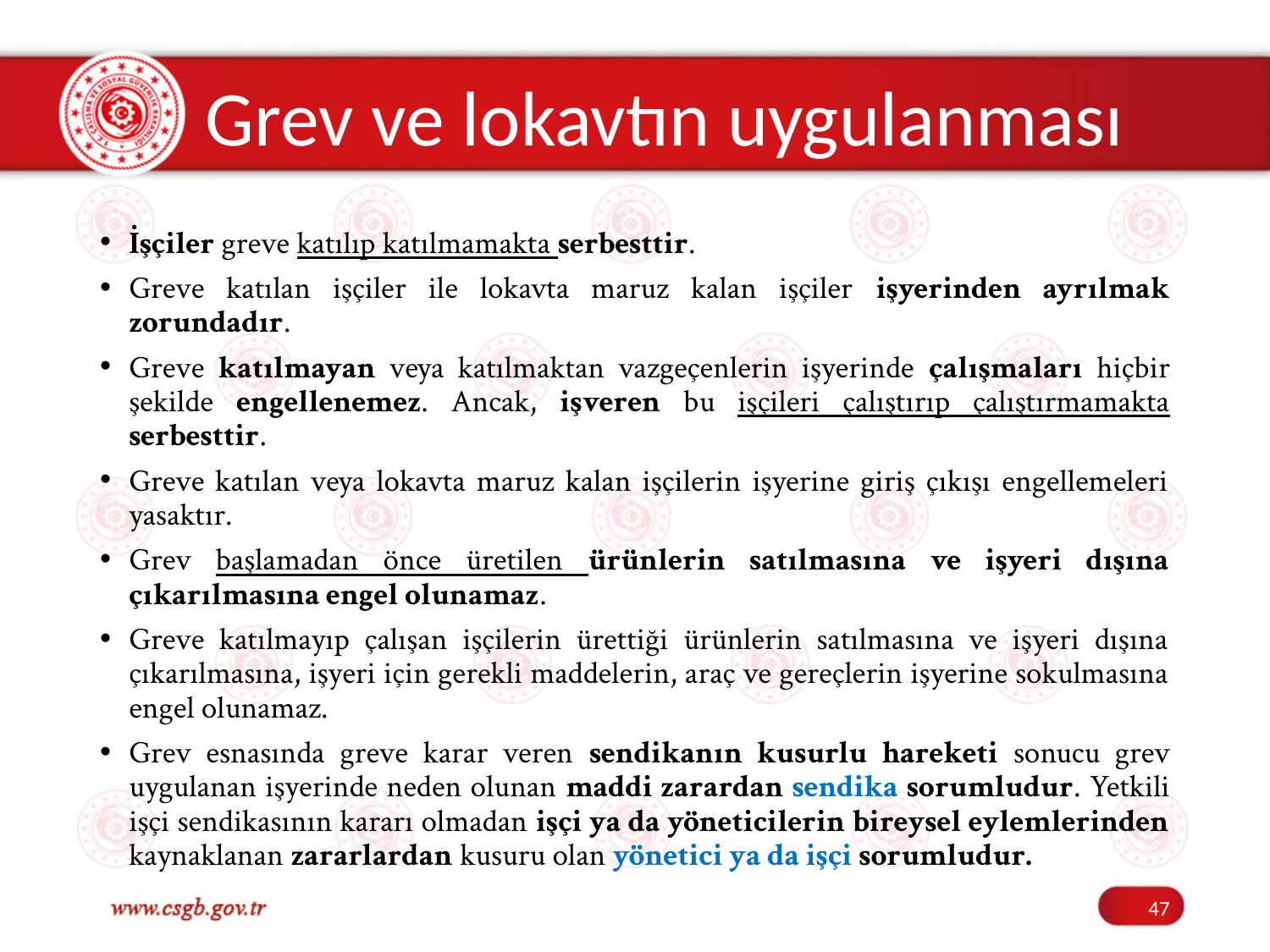

# Grev ve lokavtın uygulanması
İşçiler greve katılıp katılmamakta serbesttir.
Greve katılan işçiler ile lokavta maruz kalan işçiler işyerinden ayrılmak zorundadır.
Greve katılmayan veya katılmaktan vazgeçenlerin işyerinde çalışmaları hiçbir şekilde engellenemez. Ancak, işveren bu işçileri çalıştırıp çalıştırmamakta serbesttir.
Greve katılan veya lokavta maruz kalan işçilerin işyerine giriş çıkışı engellemeleri yasaktır.
Grev başlamadan önce üretilen ürünlerin satılmasına ve işyeri dışına çıkarılmasına engel olunamaz.
Greve katılmayıp çalışan işçilerin ürettiği ürünlerin satılmasına ve işyeri dışına çıkarılmasına, işyeri için gerekli maddelerin, araç ve gereçlerin işyerine sokulmasına engel olunamaz.
Grev esnasında greve karar veren sendikanın kusurlu hareketi sonucu grev uygulanan işyerinde neden olunan maddi zarardan sendika sorumludur. Yetkili işçi sendikasının kararı olmadan işçi ya da yöneticilerin bireysel eylemlerinden kaynaklanan zararlardan kusuru olan yönetici ya da işçi sorumludur.
47